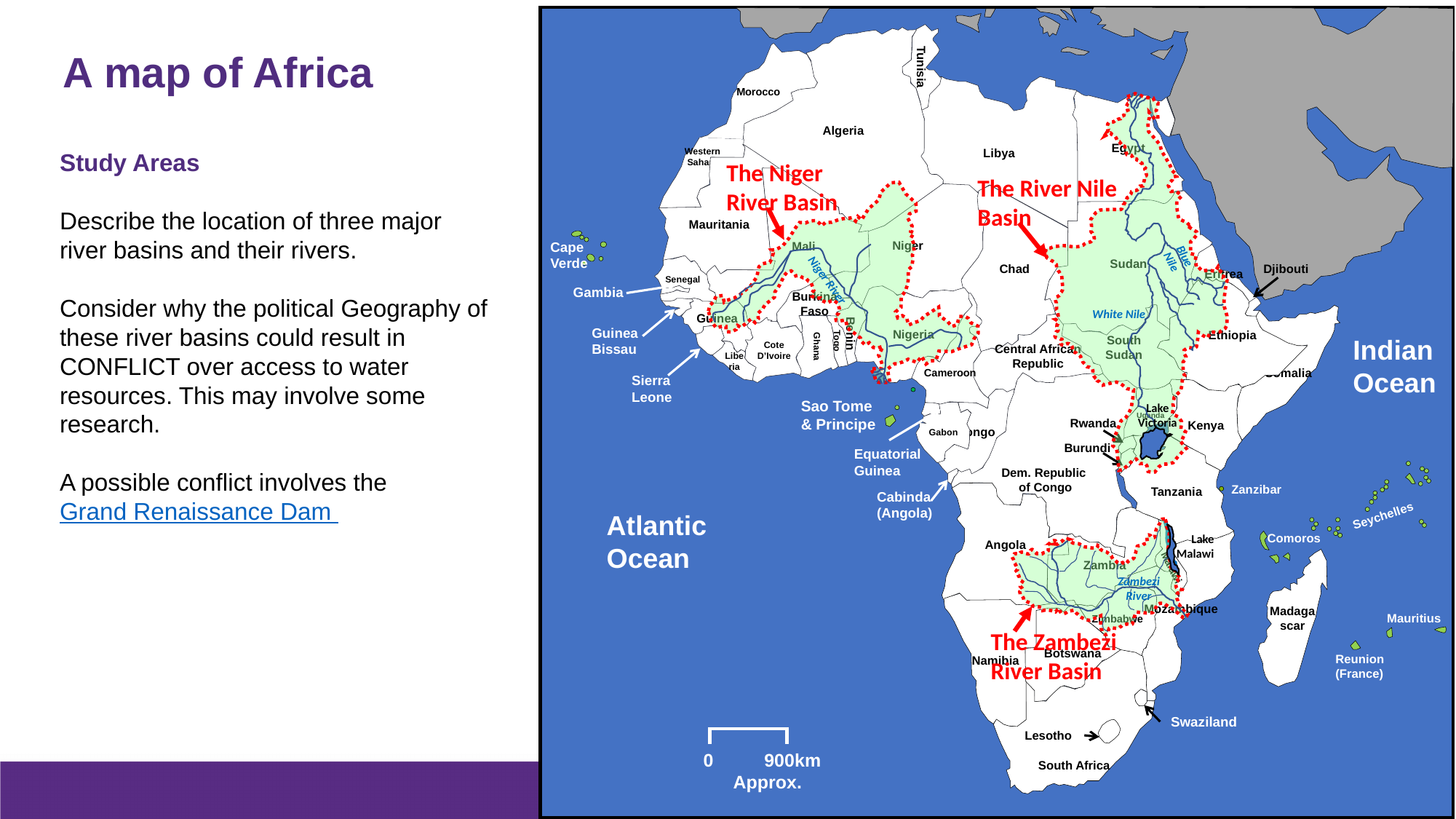

Tunisia
Algeria
A map of Africa
Morocco

Libya
Egypt

Blue Nile

White Nile
Lake Victoria

Western Sahara

Study Areas

Describe the location of three major river basins and their rivers.

Consider why the political Geography of these river basins could result in CONFLICT over access to water resources. This may involve some research.

A possible conflict involves the Grand Renaissance Dam

Mauritania
The Niger River Basin
The River Nile Basin
         Mali

Niger River

Niger
Chad
Sudan

Djibouti
Cape Verde
Eritrea
Senegal
Djibouti
Burkina Faso
Ethiopia
Gambia

Nigeria

Cameroon

Guinea

Benin
South
Sudan
Somalia
Central African Republic
Ghana
Togo
Cote D’Ivoire
Guinea Bissau

Indian Ocean
Liberia
Sierra Leone

Dem. Republic
of Congo
Kenya
  Uganda

Congo
Sao Tome & Principe
Gabon

Rwanda
Burundi
Tanzania

Equatorial Guinea

Zanzibar
Cabinda (Angola)
Angola

Seychelles
Atlantic Ocean

Zambia

Lake Malawi

Zambezi River

Comoros
Mozambique

Madagascar
Malawi
Zimbabwe
     Namibia
Botswana
Mauritius
The Zambezi River Basin

Reunion (France)

South Africa

Swaziland

Lesotho
0          900km
Approx.